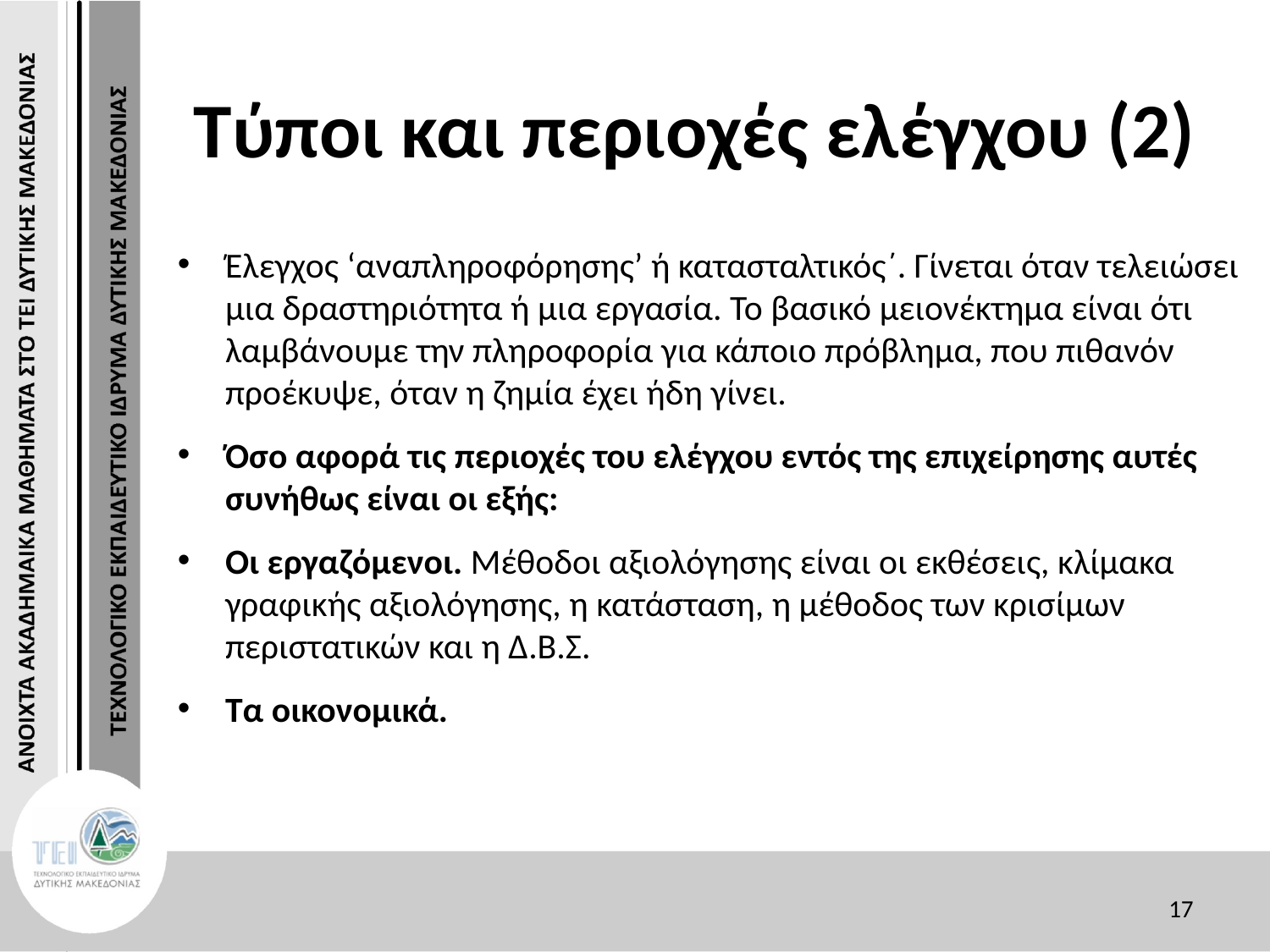

# Τύποι και περιοχές ελέγχου (2)
Έλεγχος ‘αναπληροφόρησης’ ή κατασταλτικός΄. Γίνεται όταν τελειώσει μια δραστηριότητα ή μια εργασία. Το βασικό μειονέκτημα είναι ότι λαμβάνουμε την πληροφορία για κάποιο πρόβλημα, που πιθανόν προέκυψε, όταν η ζημία έχει ήδη γίνει.
Όσο αφορά τις περιοχές του ελέγχου εντός της επιχείρησης αυτές συνήθως είναι οι εξής:
Οι εργαζόμενοι. Μέθοδοι αξιολόγησης είναι οι εκθέσεις, κλίμακα γραφικής αξιολόγησης, η κατάσταση, η μέθοδος των κρισίμων περιστατικών και η Δ.Β.Σ.
Τα οικονομικά.
17